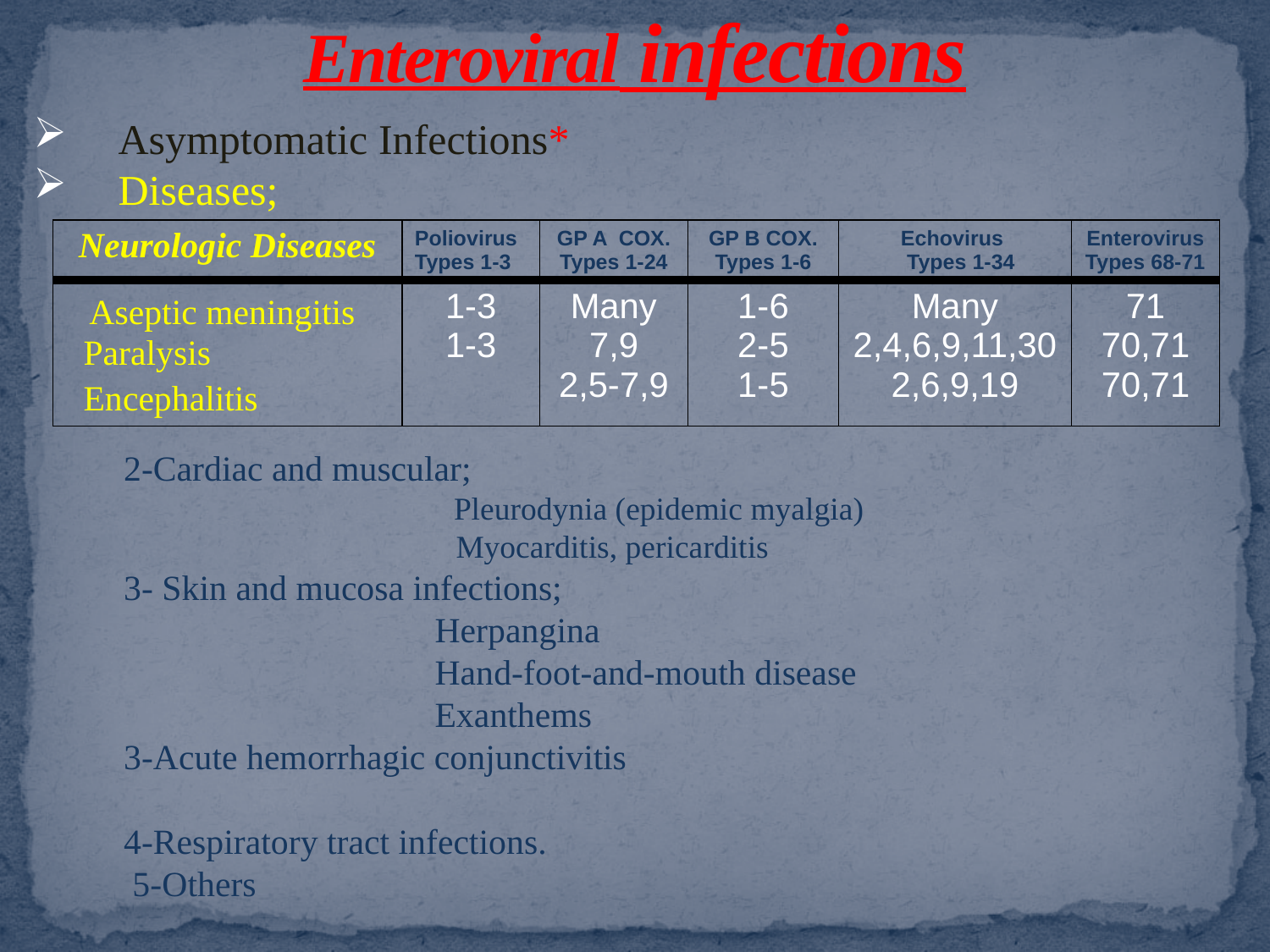

# Enteroviral infections
Asymptomatic Infections*
Diseases;
| Neurologic Diseases | Poliovirus Types 1-3 | GP A COX. Types 1-24 | GP B COX. Types 1-6 | Echovirus Types 1-34 | Enterovirus Types 68-71 |
| --- | --- | --- | --- | --- | --- |
| Aseptic meningitis Paralysis Encephalitis | 1-3 1-3 | Many 7,9 2,5-7,9 | 1-6 2-5 1-5 | Many 2,4,6,9,11,30 2,6,9,19 | 71 70,71 70,71 |

2-Cardiac and muscular;
                              Pleurodynia (epidemic myalgia)
                    Myocarditis, pericarditis
3- Skin and mucosa infections;
                                   Herpangina
                                   Hand-foot-and-mouth disease
                                   Exanthems
3-Acute hemorrhagic conjunctivitis

4-Respiratory tract infections.
 5-Others